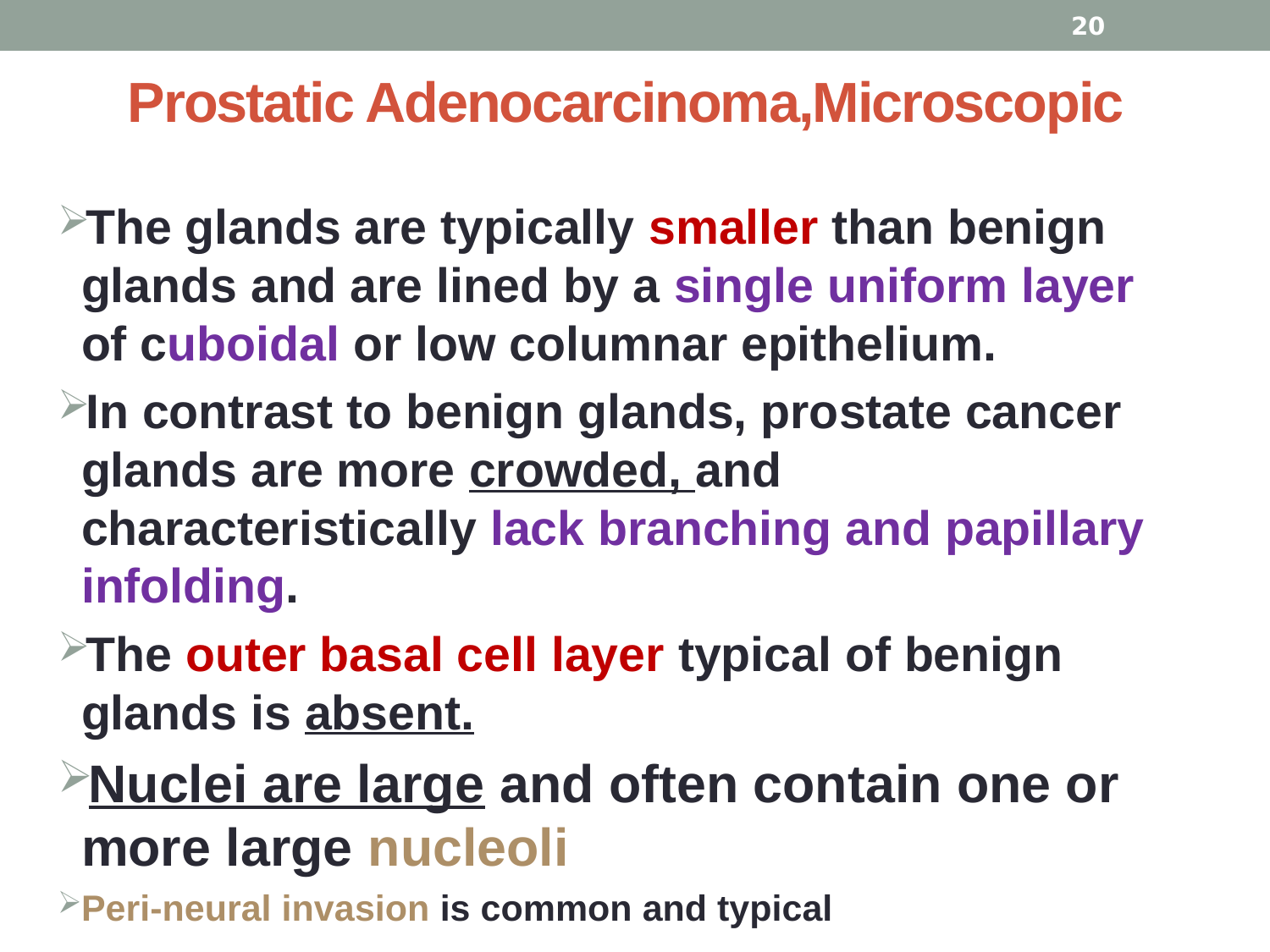

20
# Prostatic Adenocarcinoma,Microscopic

The glands are typically smaller than benign glands and are lined by a single uniform layer of cuboidal or low columnar epithelium.
In contrast to benign glands, prostate cancer glands are more crowded, and characteristically lack branching and papillary infolding.
The outer basal cell layer typical of benign glands is absent.
Nuclei are large and often contain one or more large nucleoli
Peri-neural invasion is common and typical